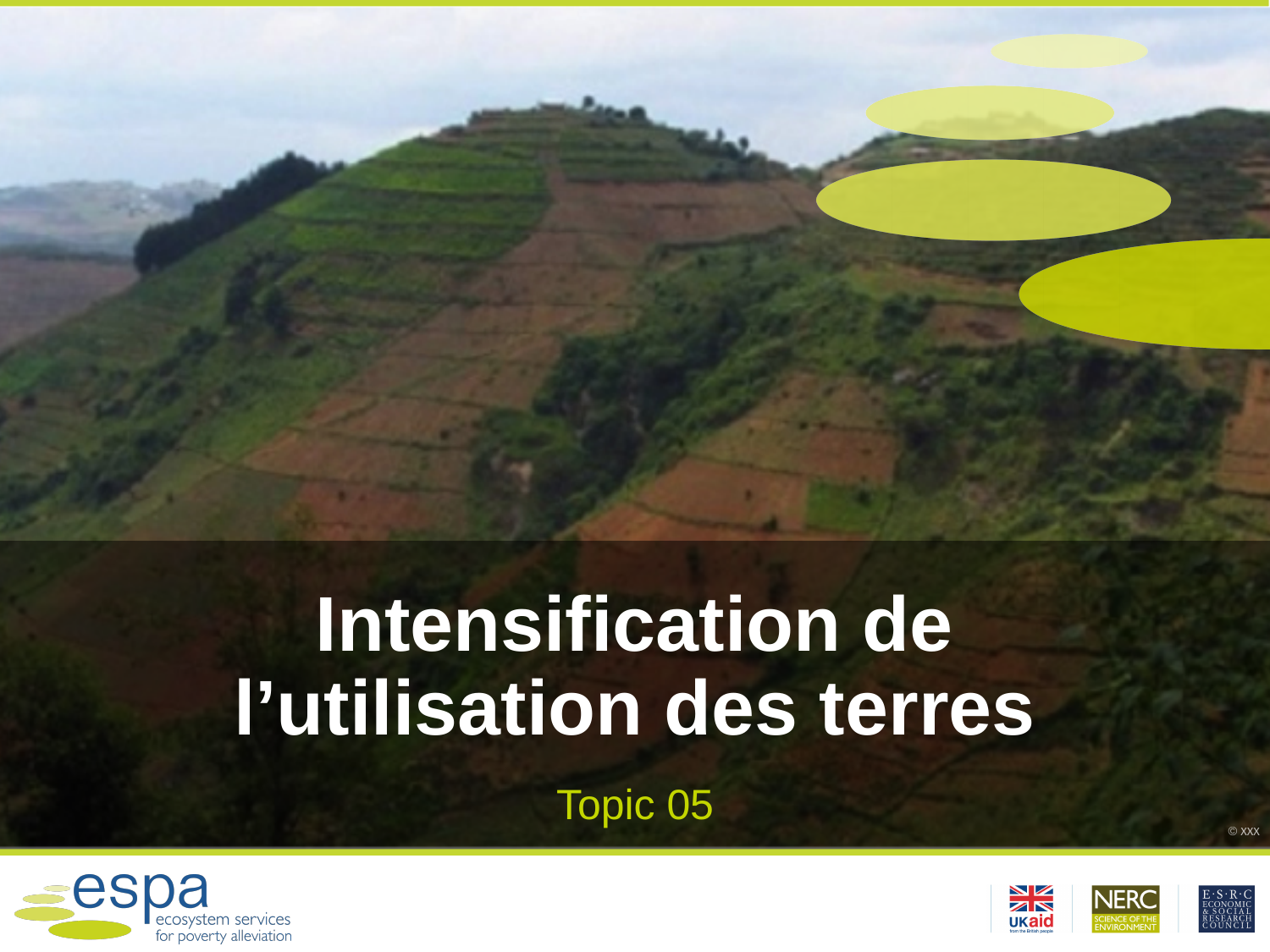

# Intensification de l’utilisation des terres
Topic 05
© XXX